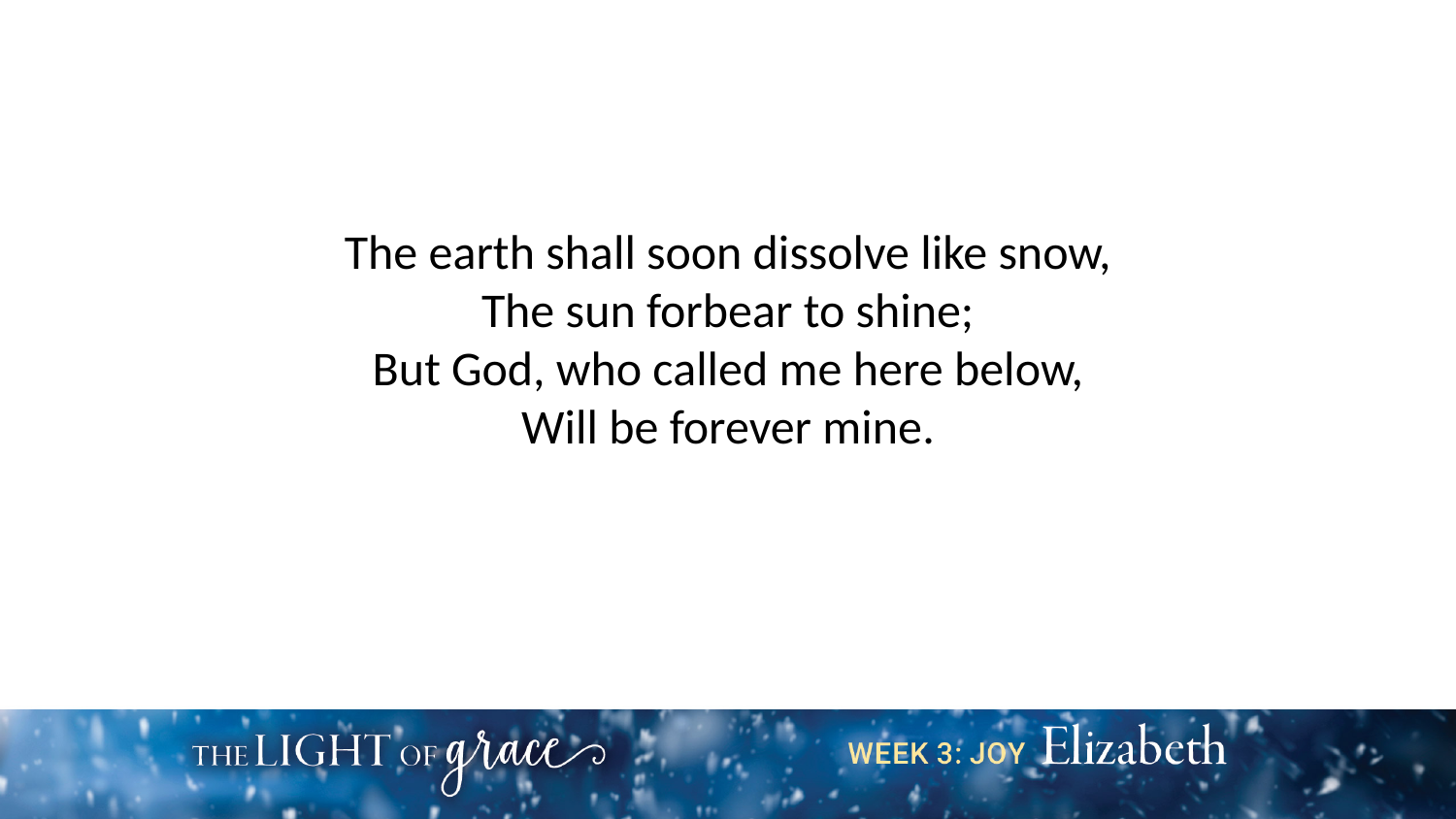

The earth shall soon dissolve like snow,
The sun forbear to shine;
But God, who called me here below,
Will be forever mine.